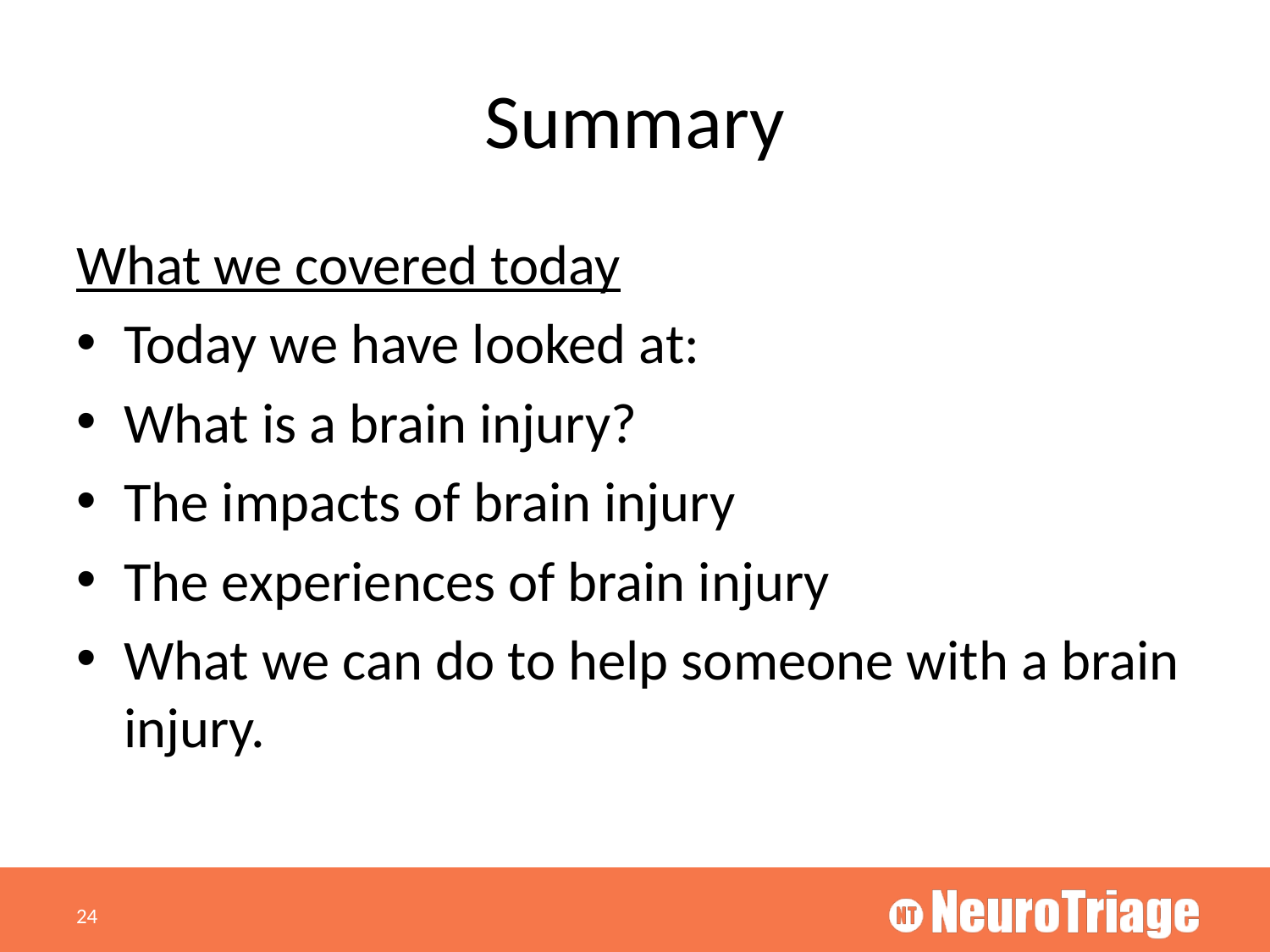

# Summary
What we covered today
Today we have looked at:
What is a brain injury?
The impacts of brain injury
The experiences of brain injury
What we can do to help someone with a brain injury.

24